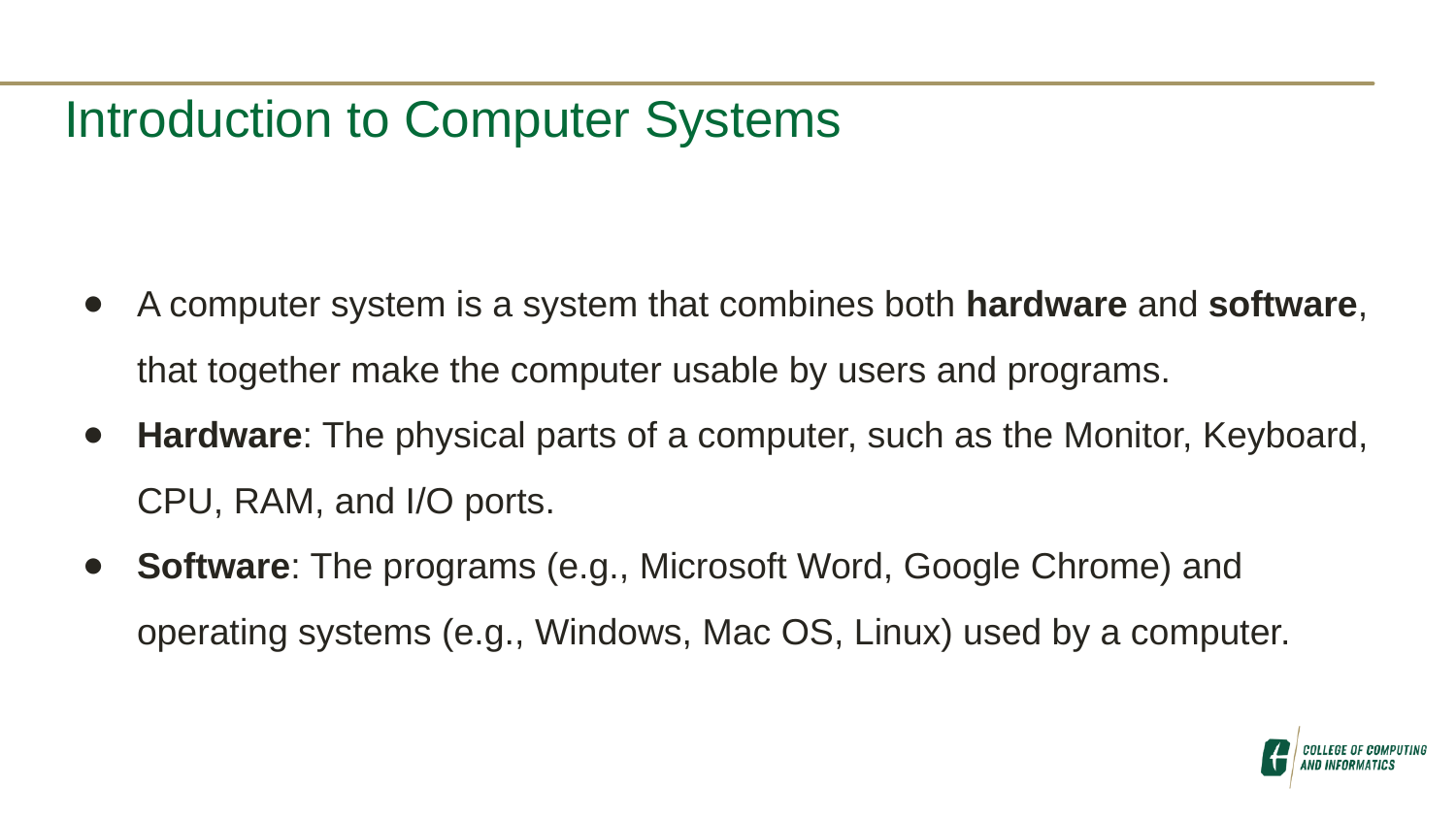

# Introduction to Computer Systems

A computer system is a system that combines both hardware and software, that together make the computer usable by users and programs.
Hardware: The physical parts of a computer, such as the Monitor, Keyboard, CPU, RAM, and I/O ports.
Software: The programs (e.g., Microsoft Word, Google Chrome) and operating systems (e.g., Windows, Mac OS, Linux) used by a computer.